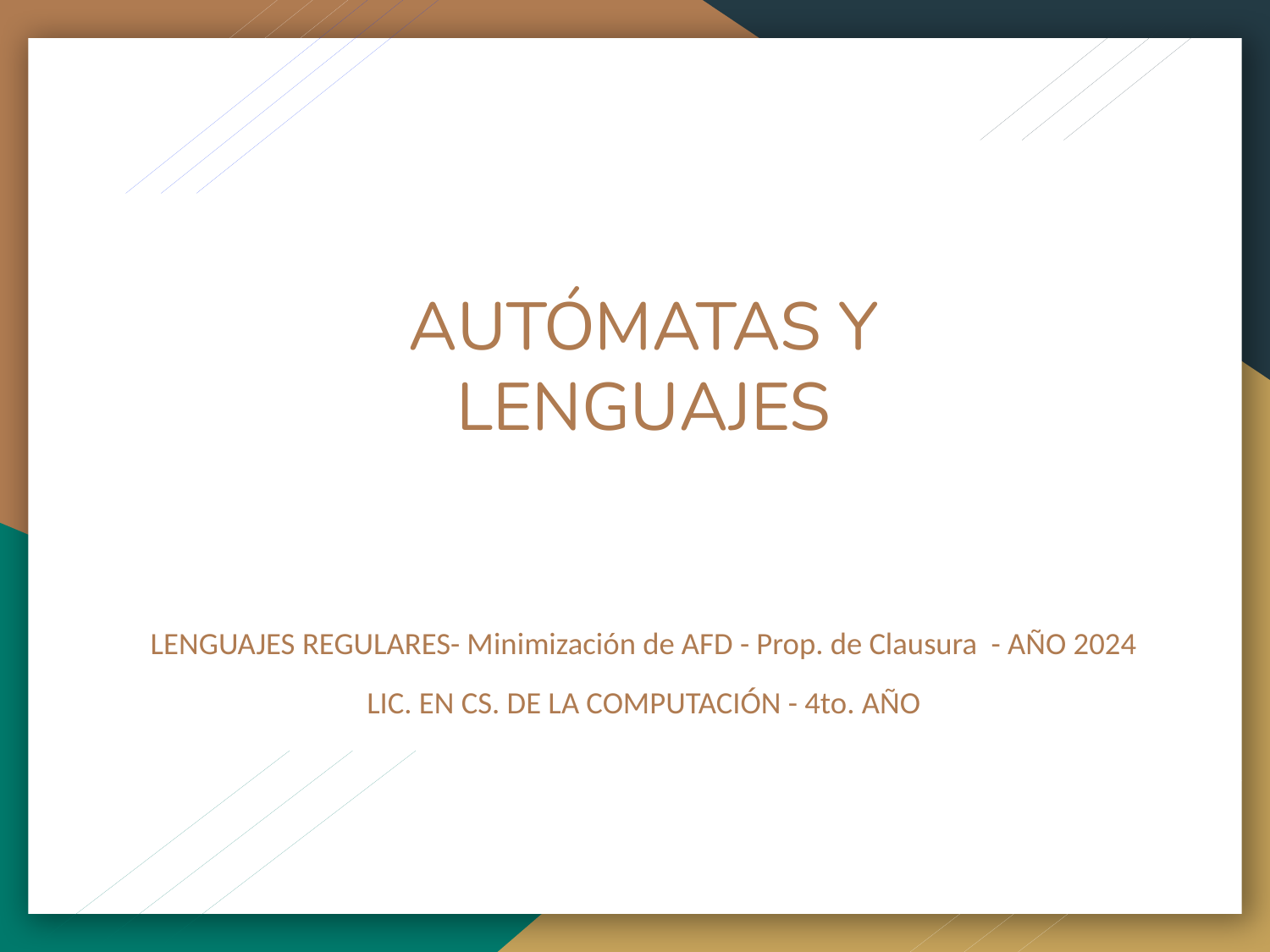

AUTÓMATAS Y LENGUAJES
# LENGUAJES REGULARES- Minimización de AFD - Prop. de Clausura  - AÑO 2024

LIC. EN CS. DE LA COMPUTACIÓN - 4to. AÑO